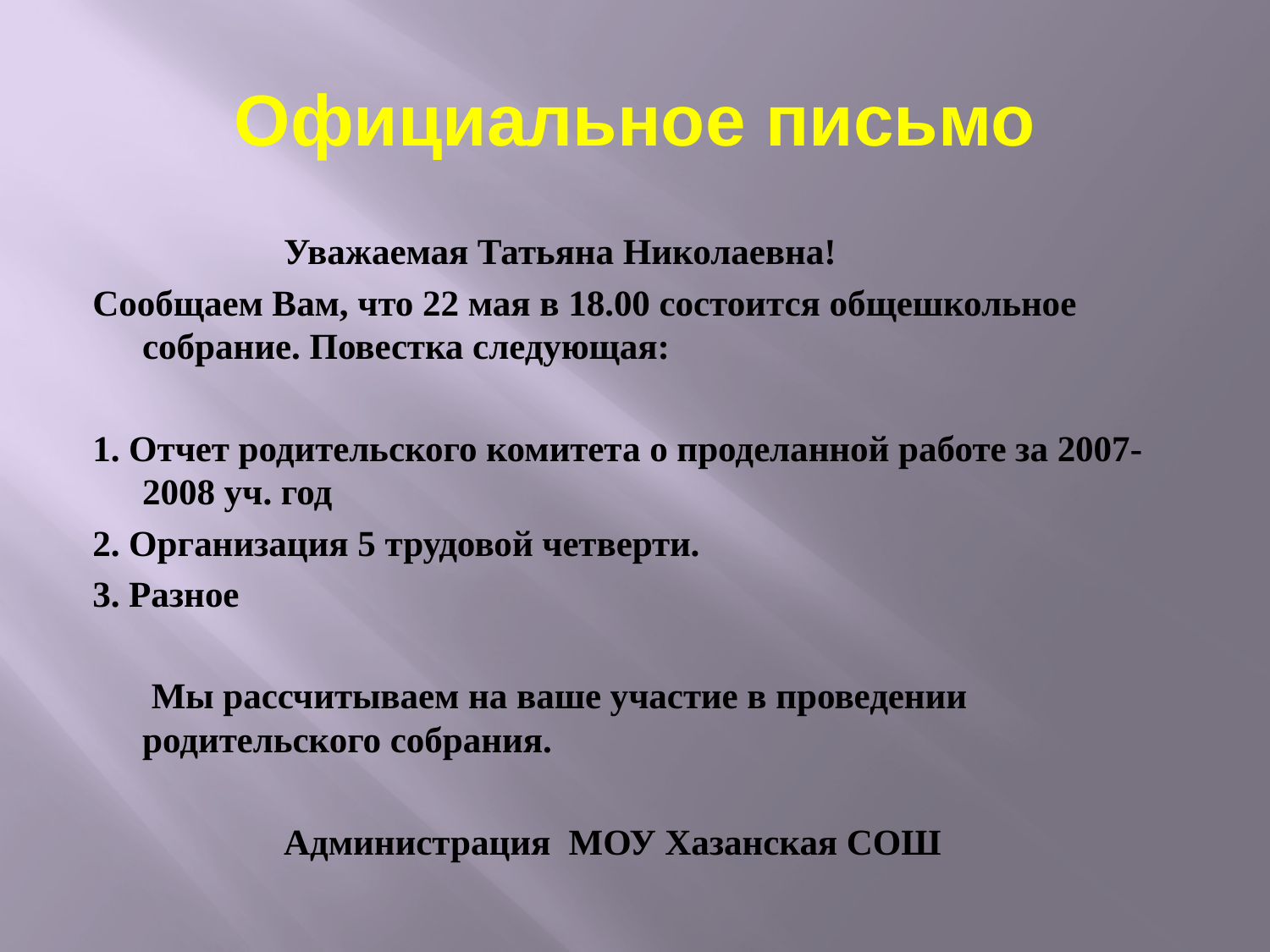

# Официальное письмо
                     Уважаемая Татьяна Николаевна!
Сообщаем Вам, что 22 мая в 18.00 состоится общешкольное собрание. Повестка следующая:

1. Отчет родительского комитета о проделанной работе за 2007- 2008 уч. год
2. Организация 5 трудовой четверти.
3. Разное

		 Мы рассчитываем на ваше участие в проведении родительского собрания.

                     Администрация  МОУ Хазанская СОШ